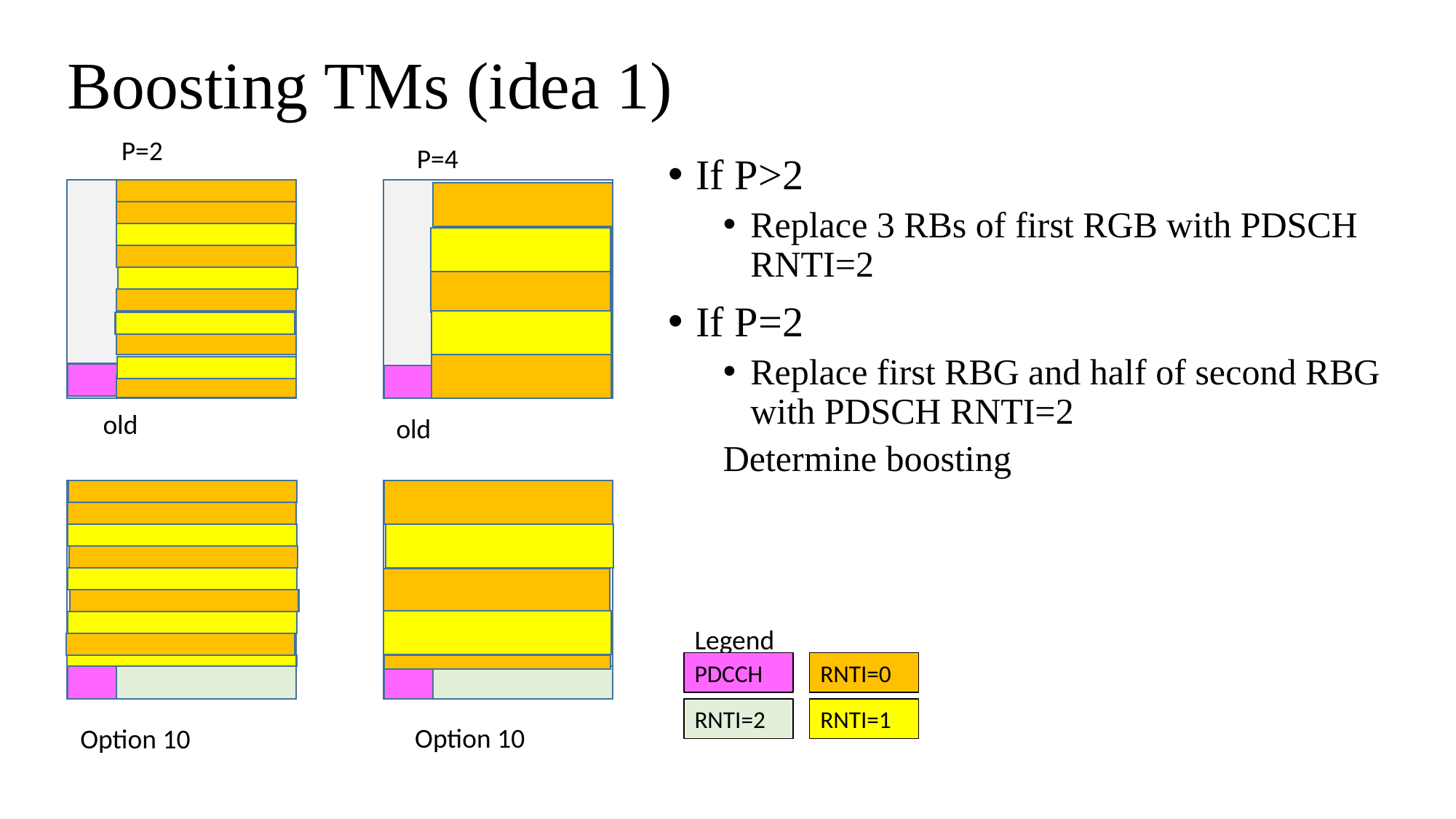

# Boosting TMs (idea 1)
P=2
P=4
If P>2
Replace 3 RBs of first RGB with PDSCH RNTI=2
If P=2
Replace first RBG and half of second RBG with PDSCH RNTI=2
Determine boosting

old
old

Legend

PDCCH
RNTI=0

RNTI=2
RNTI=1
Option 10
Option 10